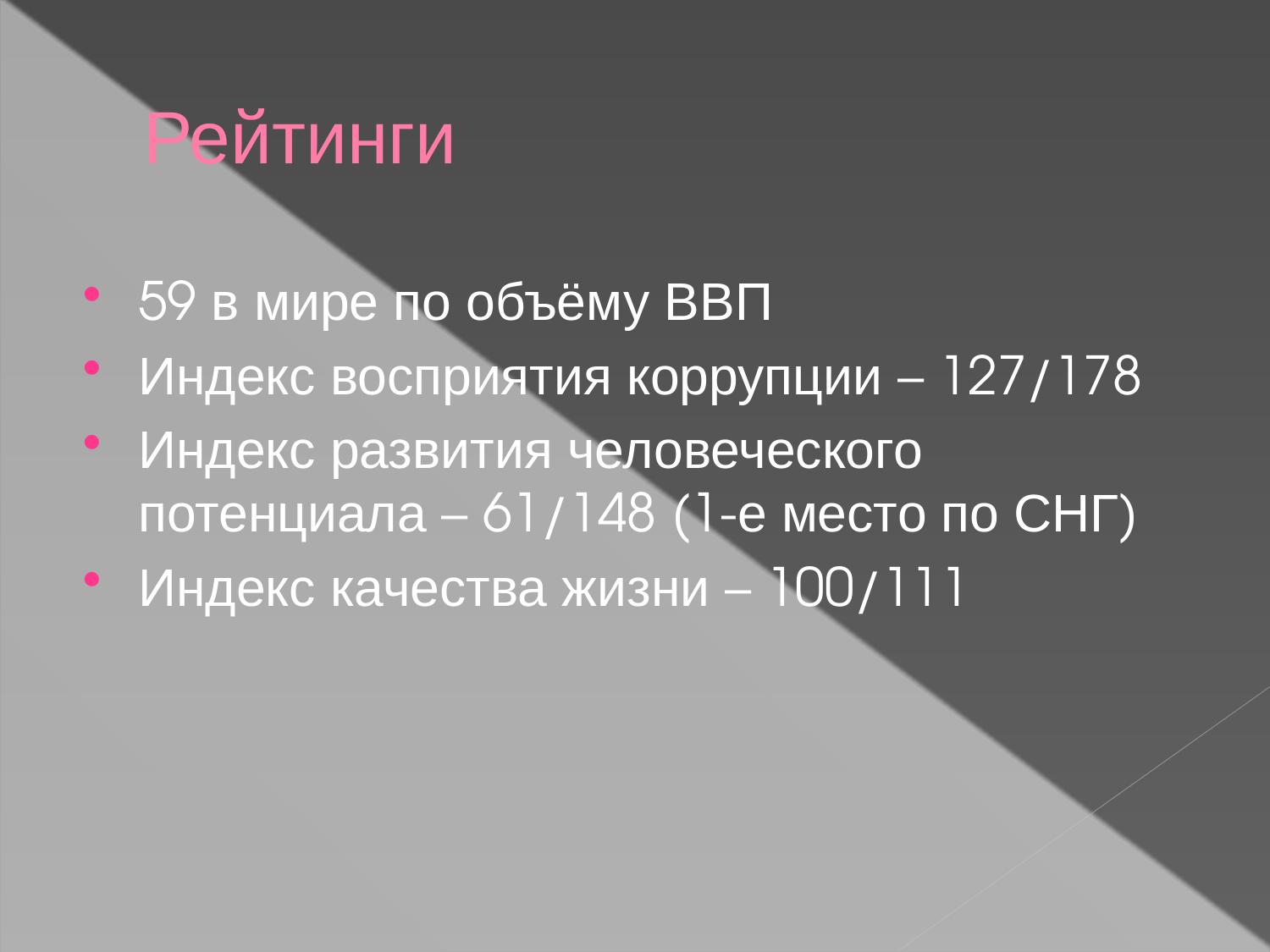

# Рейтинги
59 в мире по объёму ВВП
Индекс восприятия коррупции – 127/178
Индекс развития человеческого потенциала – 61/148 (1-е место по СНГ)
Индекс качества жизни – 100/111